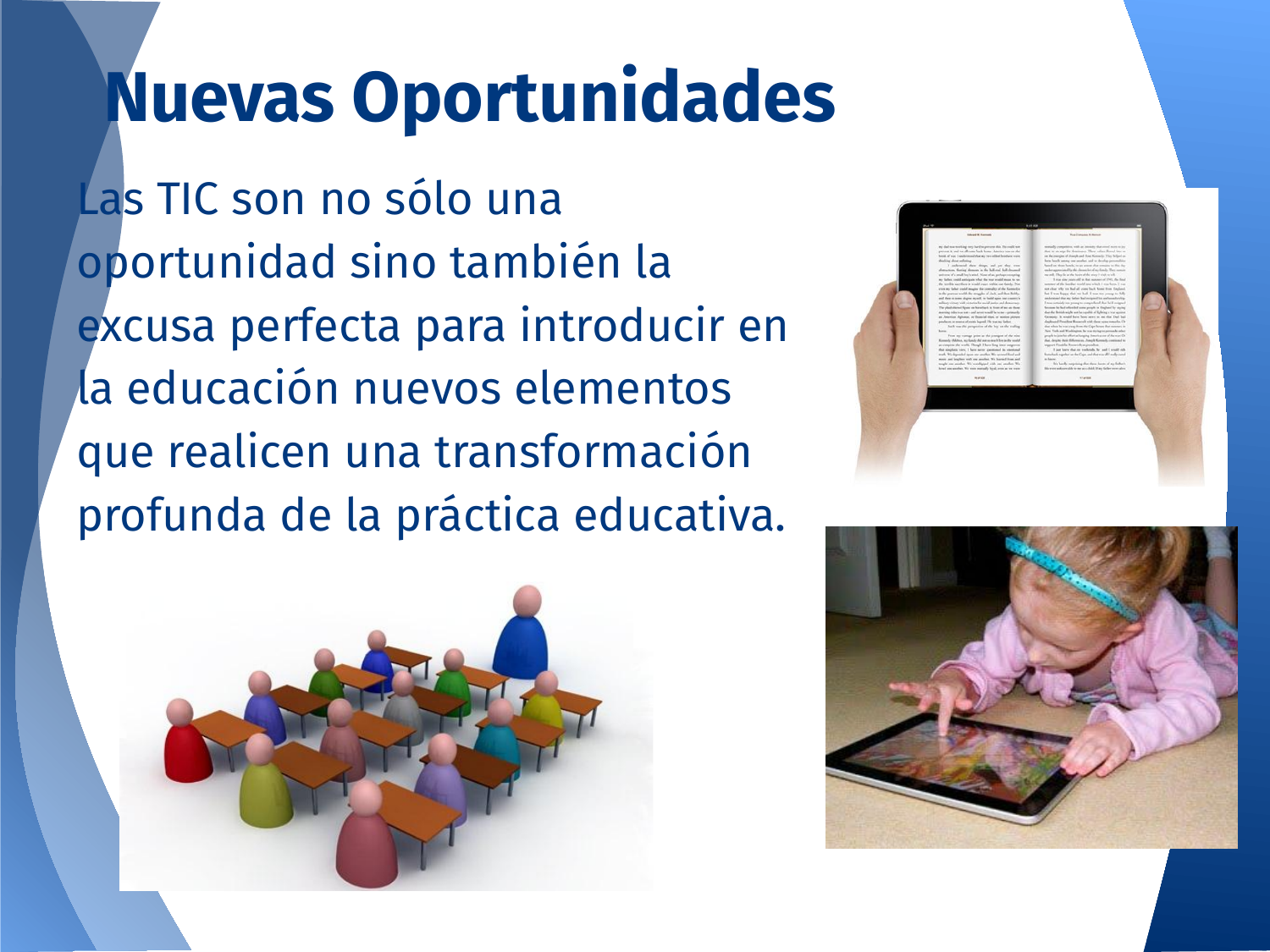

# Nuevas Oportunidades
Las TIC son no sólo una oportunidad sino también la excusa perfecta para introducir en la educación nuevos elementos que realicen una transformación profunda de la práctica educativa.